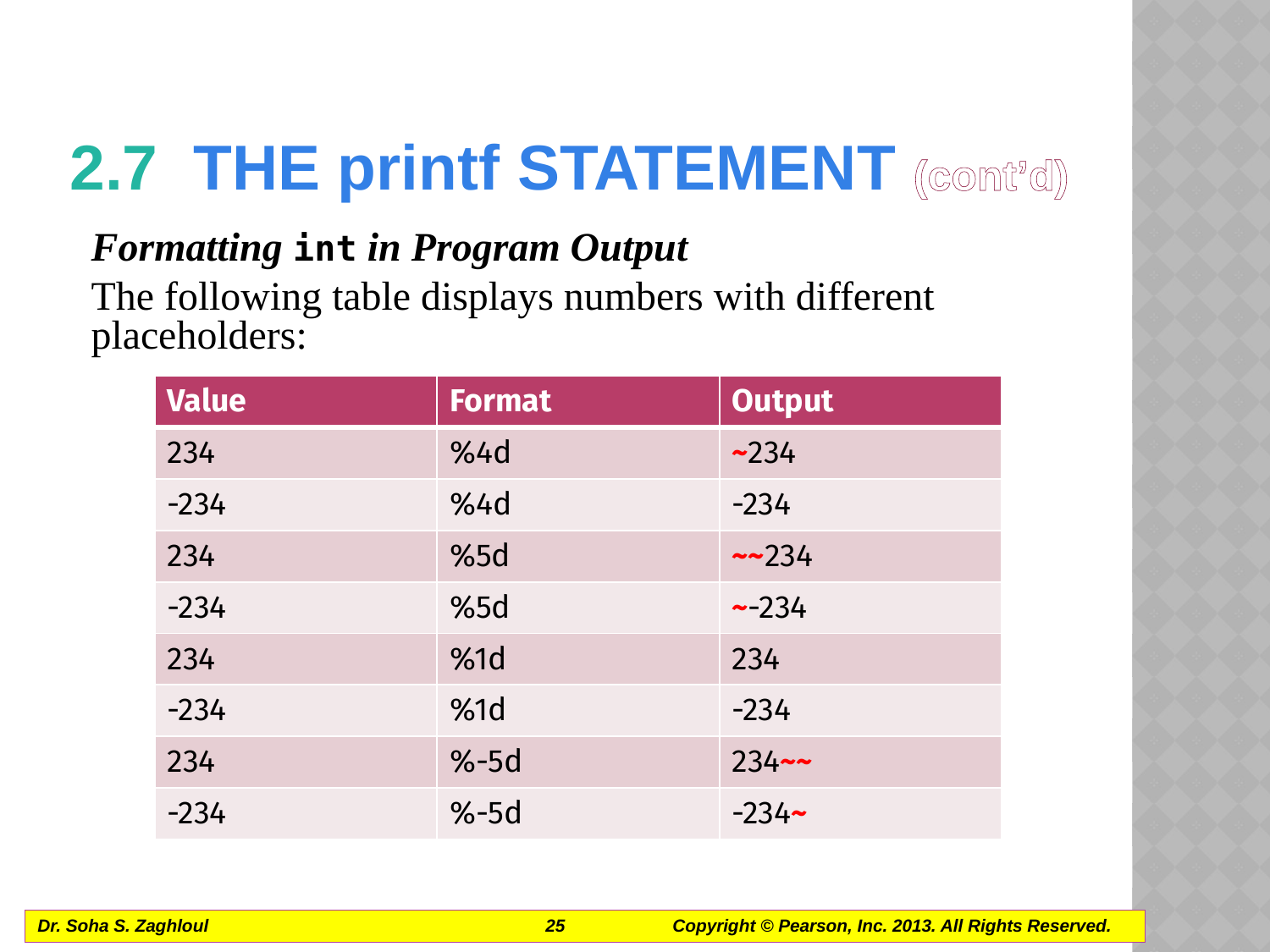

# 2.7  The printf STATEMENT (cont’d)
Formatting int in Program Output
The following table displays numbers with different placeholders:

| Value | Format | Output |
| --- | --- | --- |
| 234 | %4d | ~234 |
| -234 | %4d | -234 |
| 234 | %5d | ~~234 |
| -234 | %5d | ~-234 |
| 234 | %1d | 234 |
| -234 | %1d | -234 |
| 234 | %-5d | 234~~ |
| -234 | %-5d | -234~ |
Dr. Soha S. Zaghloul			25	Copyright © Pearson, Inc. 2013. All Rights Reserved.
©1992-2013 by Pearson Education, Inc. All Rights Reserved.